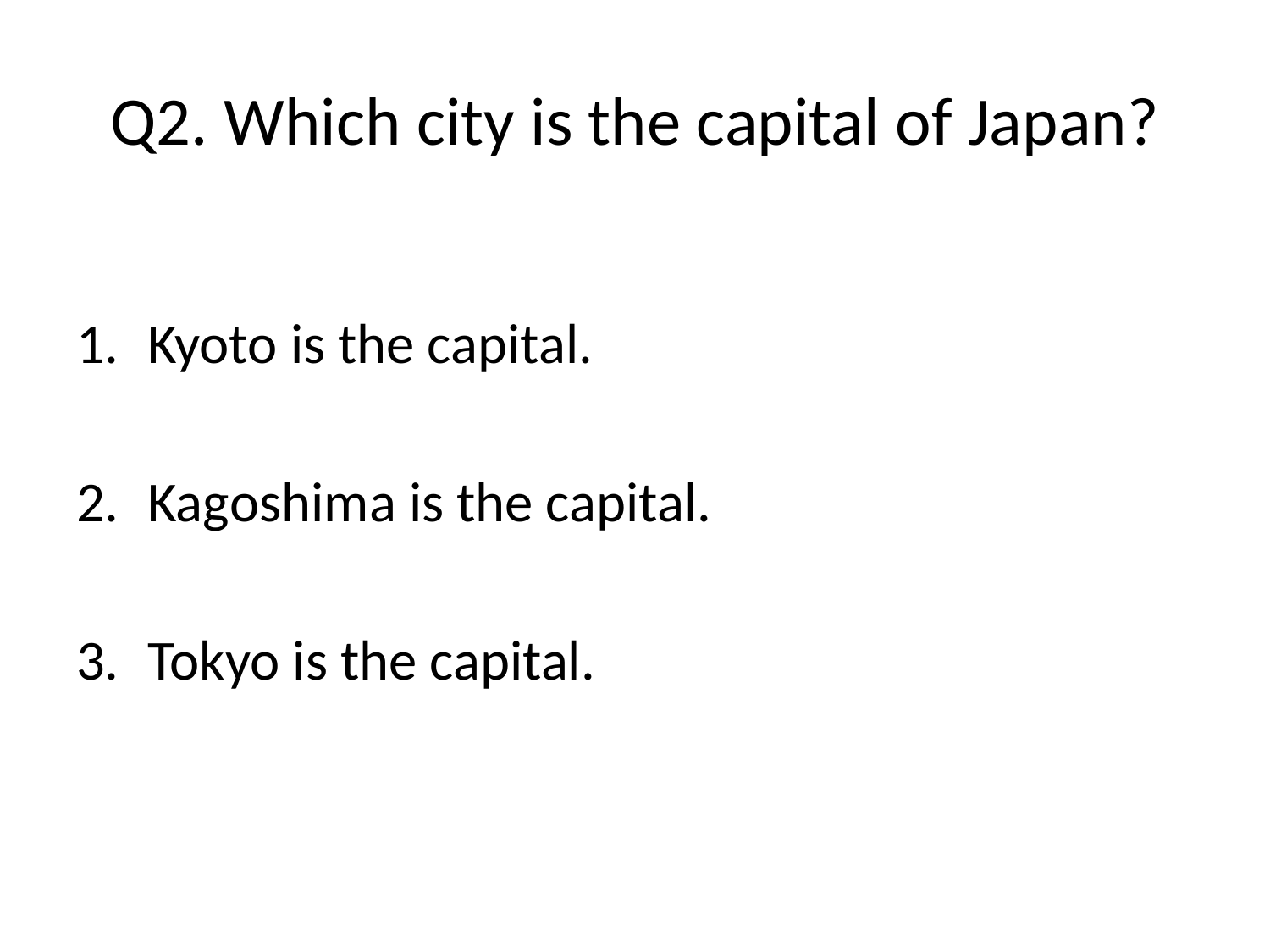

# Q2. Which city is the capital of Japan?

Kyoto is the capital.

Kagoshima is the capital.

Tokyo is the capital.